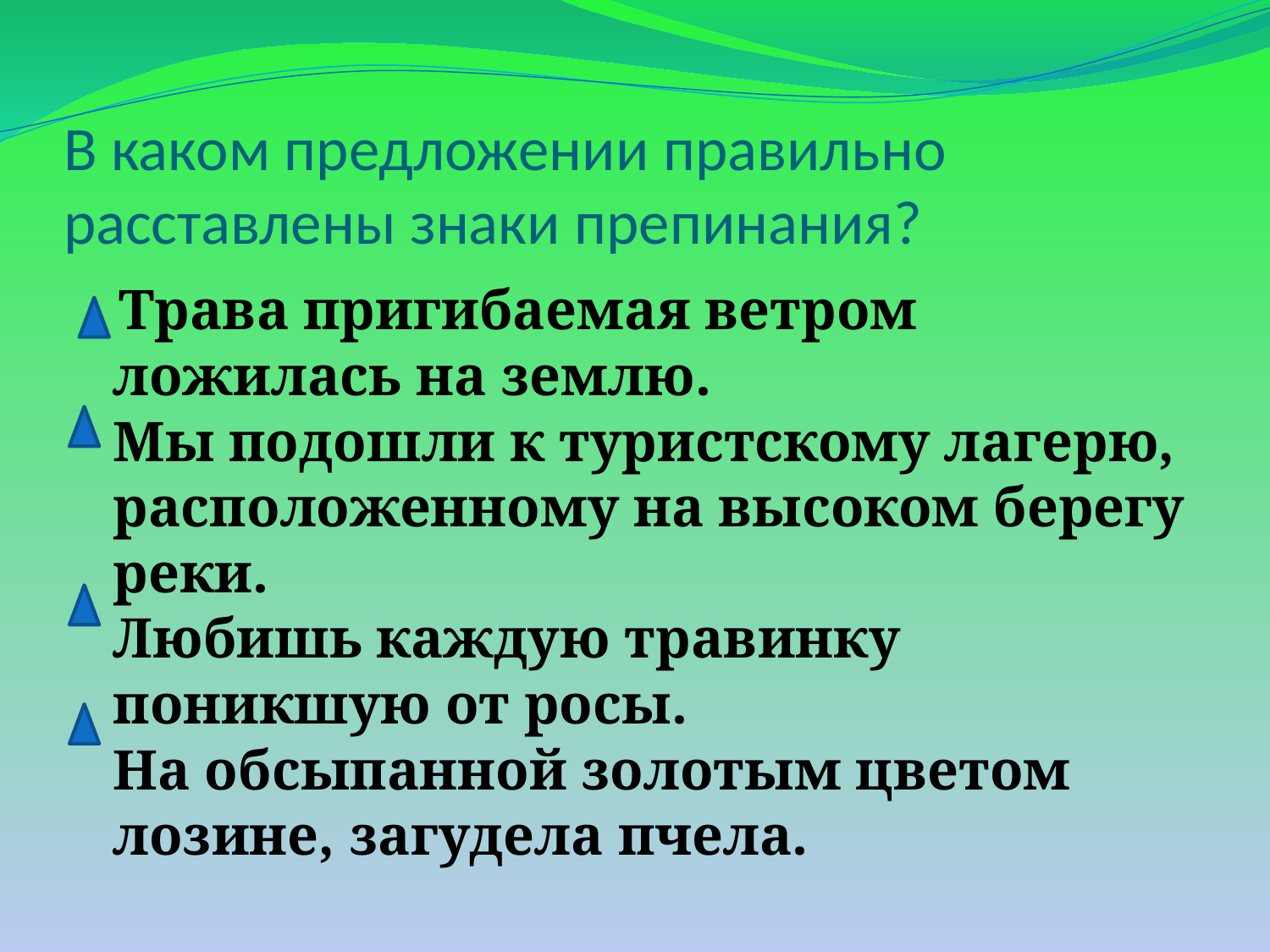

# В каком предложении правильно расставлены знаки препинания?
   Трава пригибаемая ветром ложилась на землю.
Мы подошли к туристскому лагерю, расположенному на высоком берегу реки.
Любишь каждую травинку поникшую от росы.
На обсыпанной золотым цветом лозине, загудела пчела.